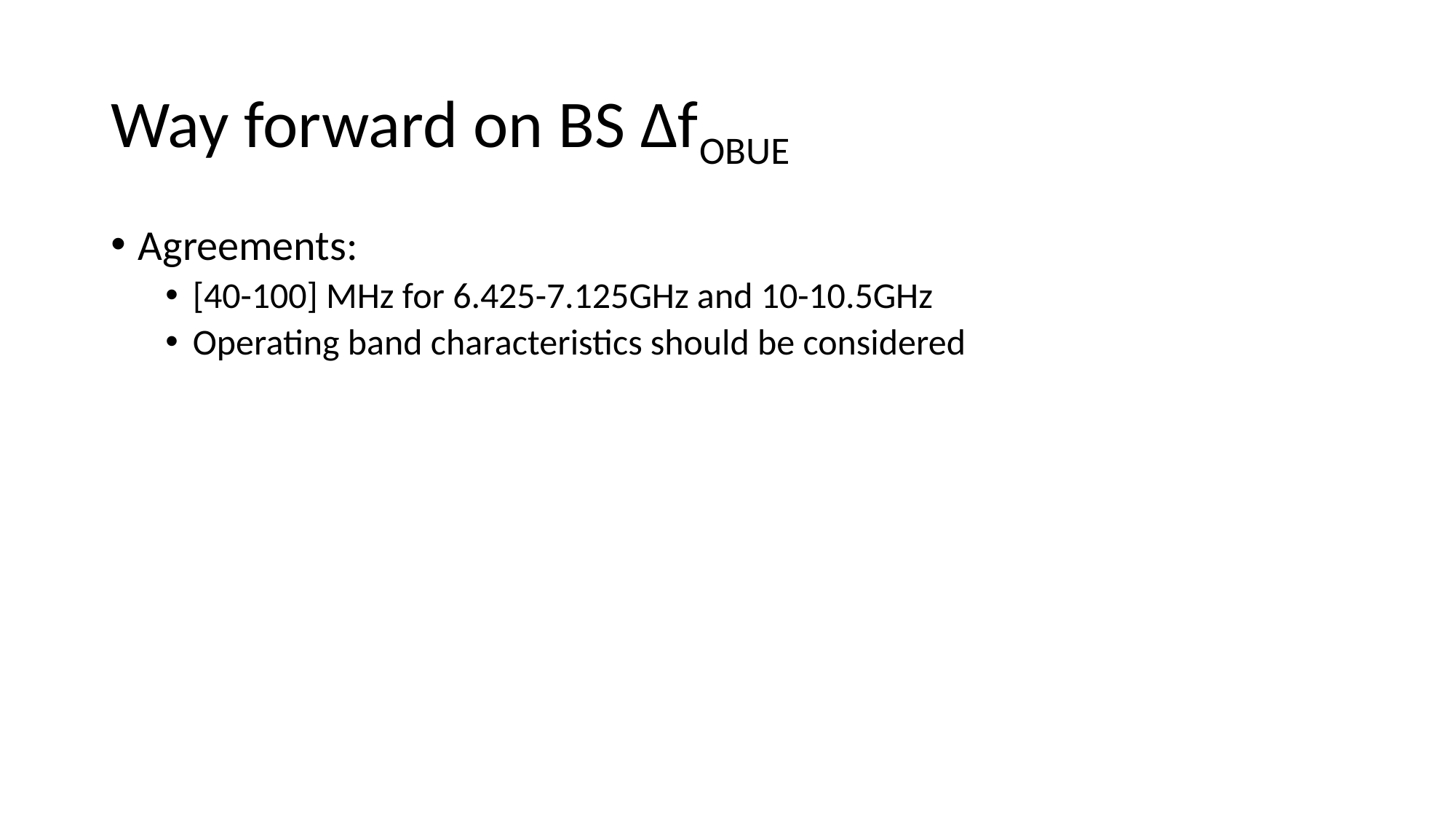

# Way forward on BS ΔfOBUE
Agreements:
[40-100] MHz for 6.425-7.125GHz and 10-10.5GHz
Operating band characteristics should be considered